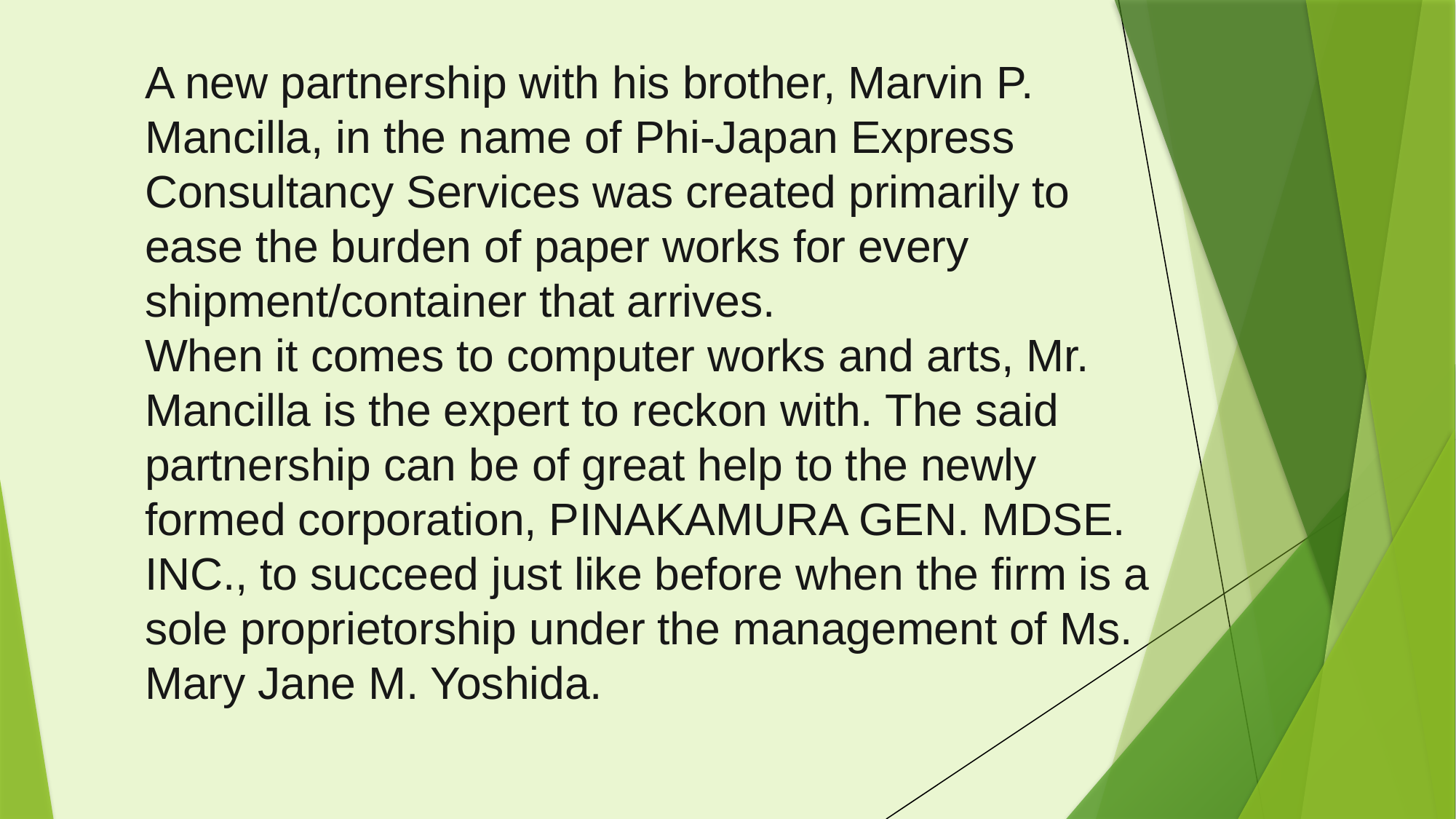

A new partnership with his brother, Marvin P. Mancilla, in the name of Phi-Japan Express Consultancy Services was created primarily to ease the burden of paper works for every shipment/container that arrives.
When it comes to computer works and arts, Mr. Mancilla is the expert to reckon with. The said partnership can be of great help to the newly formed corporation, PINAKAMURA GEN. MDSE. INC., to succeed just like before when the firm is a sole proprietorship under the management of Ms. Mary Jane M. Yoshida.